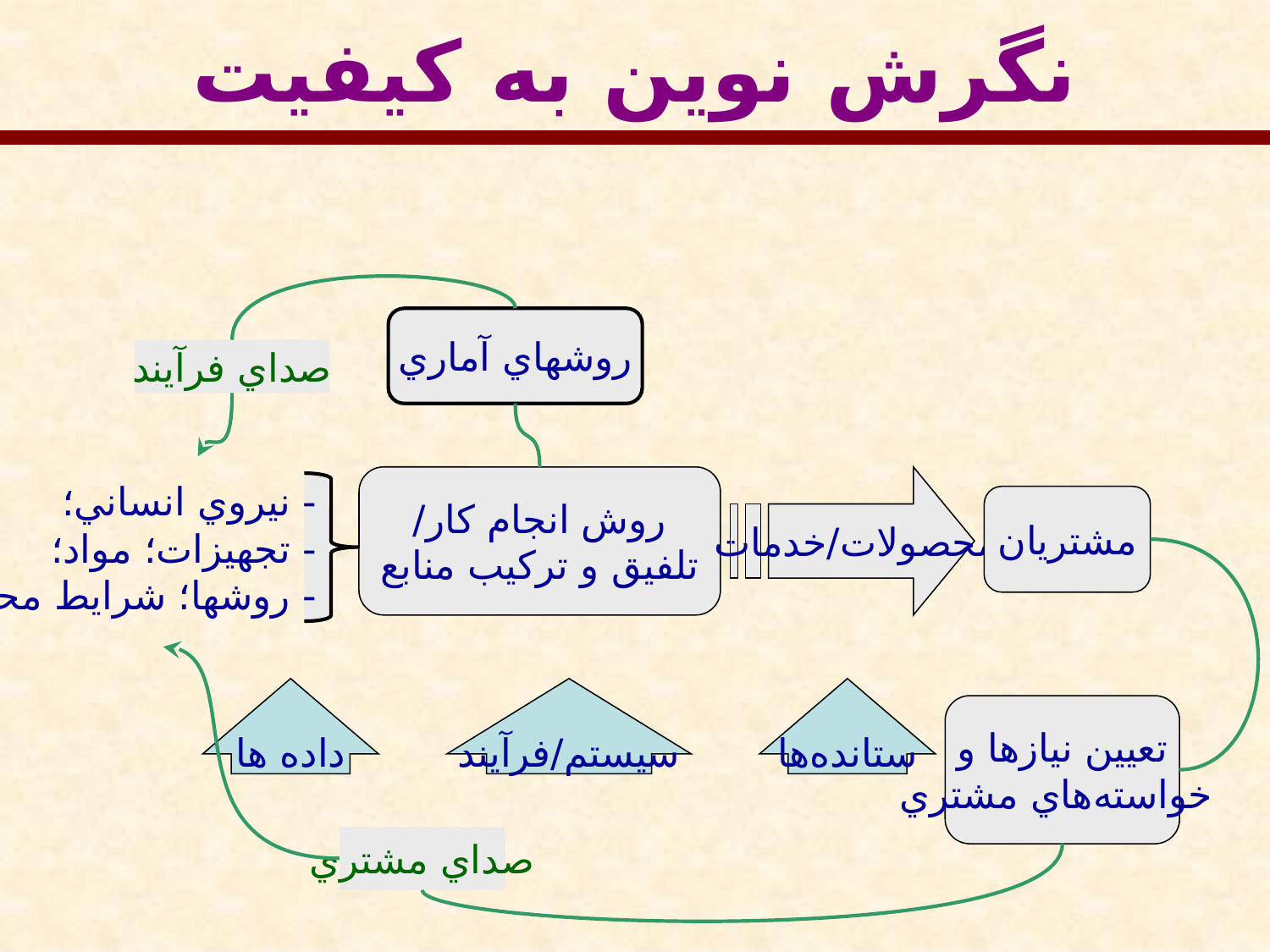

نگرش نوین به کیفیت

روشهاي آماري
صداي فرآيند
روش انجام كار/
تلفيق و تركيب منابع
محصولات/خدمات

- نيروي انساني؛
- تجهيزات؛ مواد؛
- روشها؛ شرايط محيطي

مشتريان
داده ها
سيستم/فرآيند
ستانده‌ها
تعيين نيازها و
 خواسته‌هاي مشتري
صداي مشتري